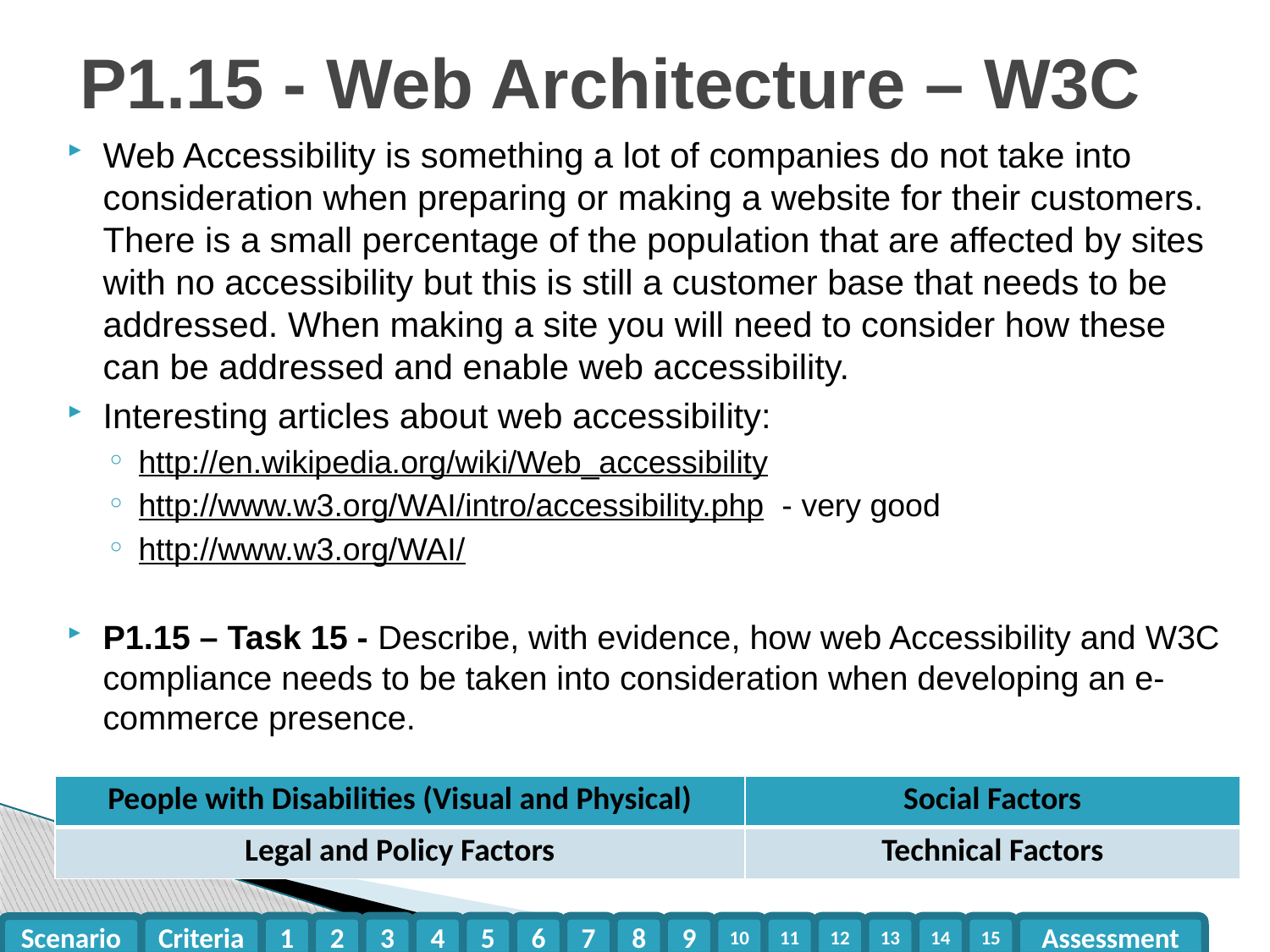

# P1.15 - Web Architecture – W3C
Web Accessibility is something a lot of companies do not take into consideration when preparing or making a website for their customers. There is a small percentage of the population that are affected by sites with no accessibility but this is still a customer base that needs to be addressed. When making a site you will need to consider how these can be addressed and enable web accessibility.
Interesting articles about web accessibility:
http://en.wikipedia.org/wiki/Web_accessibility
http://www.w3.org/WAI/intro/accessibility.php  - very good
http://www.w3.org/WAI/

P1.15 – Task 15 - Describe, with evidence, how web Accessibility and W3C compliance needs to be taken into consideration when developing an e-commerce presence.

| People with Disabilities (Visual and Physical) | Social Factors |
| --- | --- |
| Legal and Policy Factors | Technical Factors |